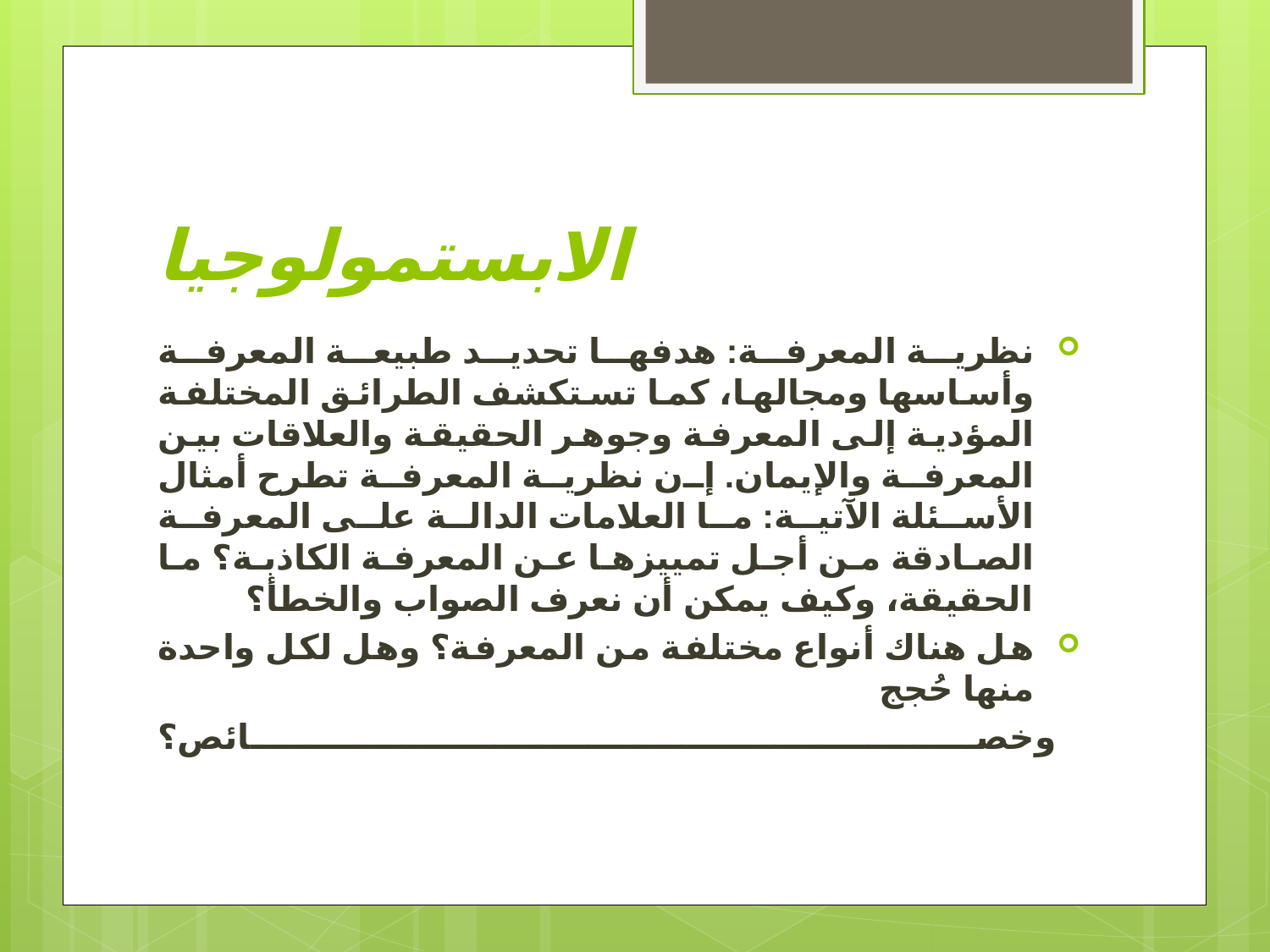

# الابستمولوجيا
نظرية المعرفة: هدفها تحديد طبيعة المعرفة وأساسها ومجالها، كما تستكشف الطرائق المختلفة المؤدية إلى المعرفة وجوهر الحقيقة والعلاقات بين المعرفة والإيمان. إن نظرية المعرفة تطرح أمثال الأسئلة الآتية: ما العلامات الدالة على المعرفة الصادقة من أجل تمييزها عن المعرفة الكاذبة؟ ما الحقيقة، وكيف يمكن أن نعرف الصواب والخطأ؟
هل هناك أنواع مختلفة من المعرفة؟ وهل لكل واحدة منها حُجج
 وخصائص؟